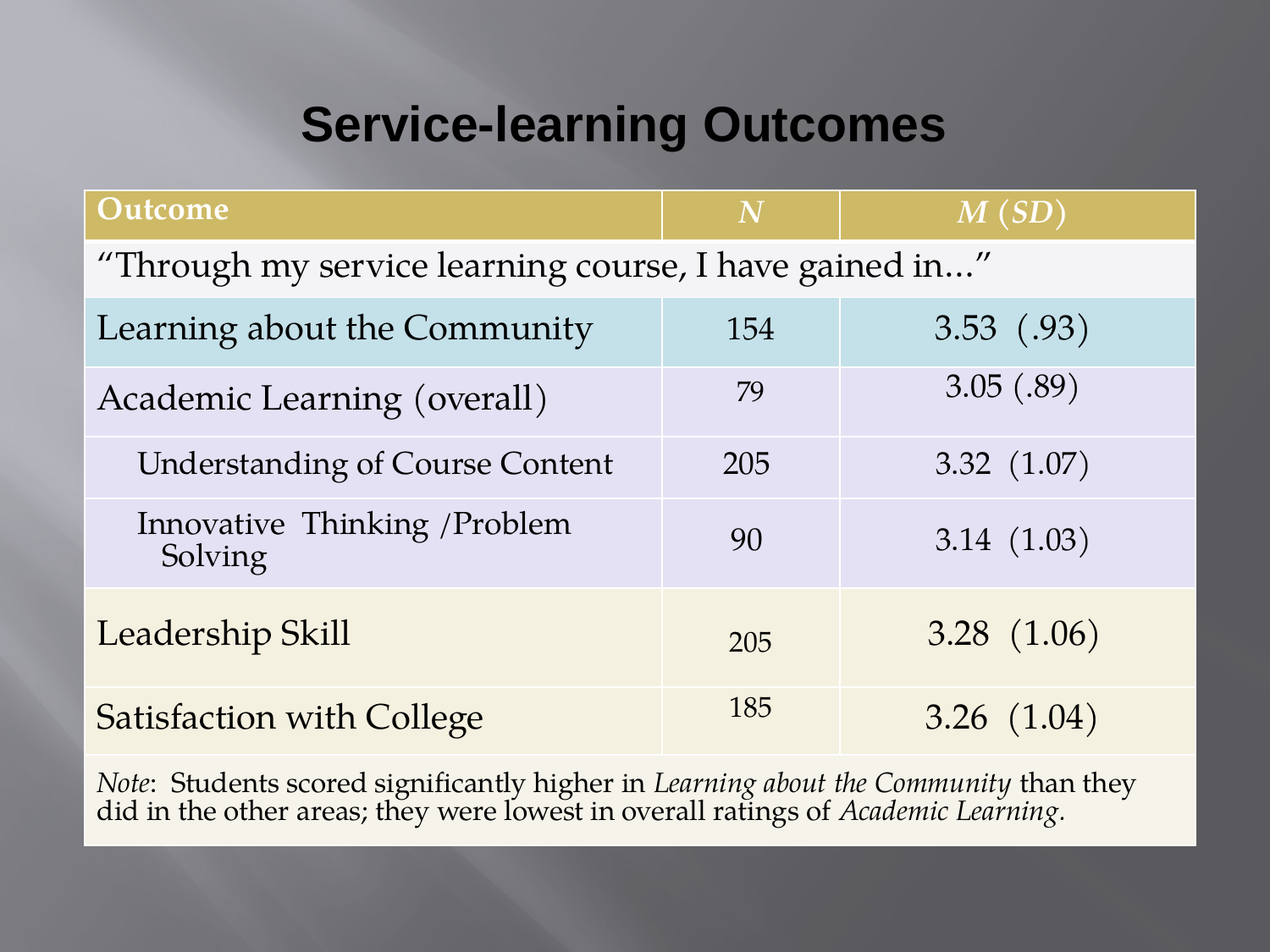

# Service-learning Outcomes
| Outcome | N | M (SD) |
| --- | --- | --- |
| “Through my service learning course, I have gained in…” |  |  |
| Learning about the Community | 154 | 3.53 (.93) |
| Academic Learning (overall) | 79 | 3.05 (.89) |
| Understanding of Course Content | 205 | 3.32 (1.07) |
| Innovative Thinking /Problem Solving | 90 | 3.14 (1.03) |
| Leadership Skill | 205 | 3.28 (1.06) |
| Satisfaction with College | 185 | 3.26 (1.04) |
| Note: Students scored significantly higher in Learning about the Community than they did in the other areas; they were lowest in overall ratings of Academic Learning. |  |  |